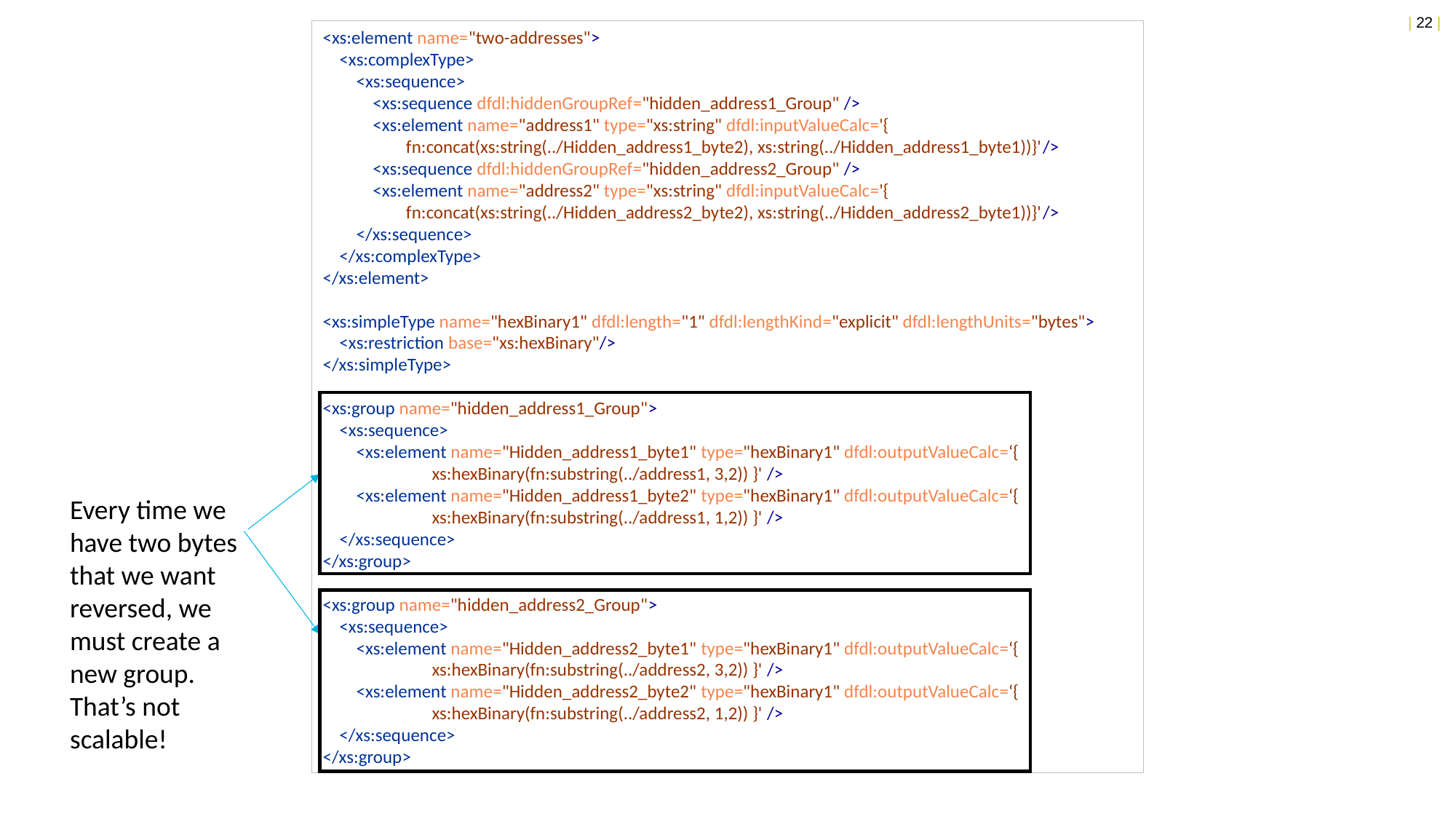

<xs:element name="two-addresses">
    <xs:complexType>
        <xs:sequence>
            <xs:sequence dfdl:hiddenGroupRef="hidden_address1_Group" />
            <xs:element name="address1" type="xs:string" dfdl:inputValueCalc='{
                    fn:concat(xs:string(../Hidden_address1_byte2), xs:string(../Hidden_address1_byte1))}'/>
            <xs:sequence dfdl:hiddenGroupRef="hidden_address2_Group" />
            <xs:element name="address2" type="xs:string" dfdl:inputValueCalc='{
                    fn:concat(xs:string(../Hidden_address2_byte2), xs:string(../Hidden_address2_byte1))}'/>
        </xs:sequence>
    </xs:complexType>
</xs:element>
<xs:simpleType name="hexBinary1" dfdl:length="1" dfdl:lengthKind="explicit" dfdl:lengthUnits="bytes">
    <xs:restriction base="xs:hexBinary"/>
</xs:simpleType>
<xs:group name="hidden_address1_Group">
    <xs:sequence>
        <xs:element name="Hidden_address1_byte1" type="hexBinary1" dfdl:outputValueCalc=‘{
	xs:hexBinary(fn:substring(../address1, 3,2)) }' />
        <xs:element name="Hidden_address1_byte2" type="hexBinary1" dfdl:outputValueCalc=‘{
	xs:hexBinary(fn:substring(../address1, 1,2)) }' />
    </xs:sequence>
</xs:group>
<xs:group name="hidden_address2_Group">
    <xs:sequence>
        <xs:element name="Hidden_address2_byte1" type="hexBinary1" dfdl:outputValueCalc=‘{
	xs:hexBinary(fn:substring(../address2, 3,2)) }' />
        <xs:element name="Hidden_address2_byte2" type="hexBinary1" dfdl:outputValueCalc=‘{
	xs:hexBinary(fn:substring(../address2, 1,2)) }' />
    </xs:sequence>
</xs:group>

Every time we have two bytes that we want reversed, we must create a new group. That’s not scalable!